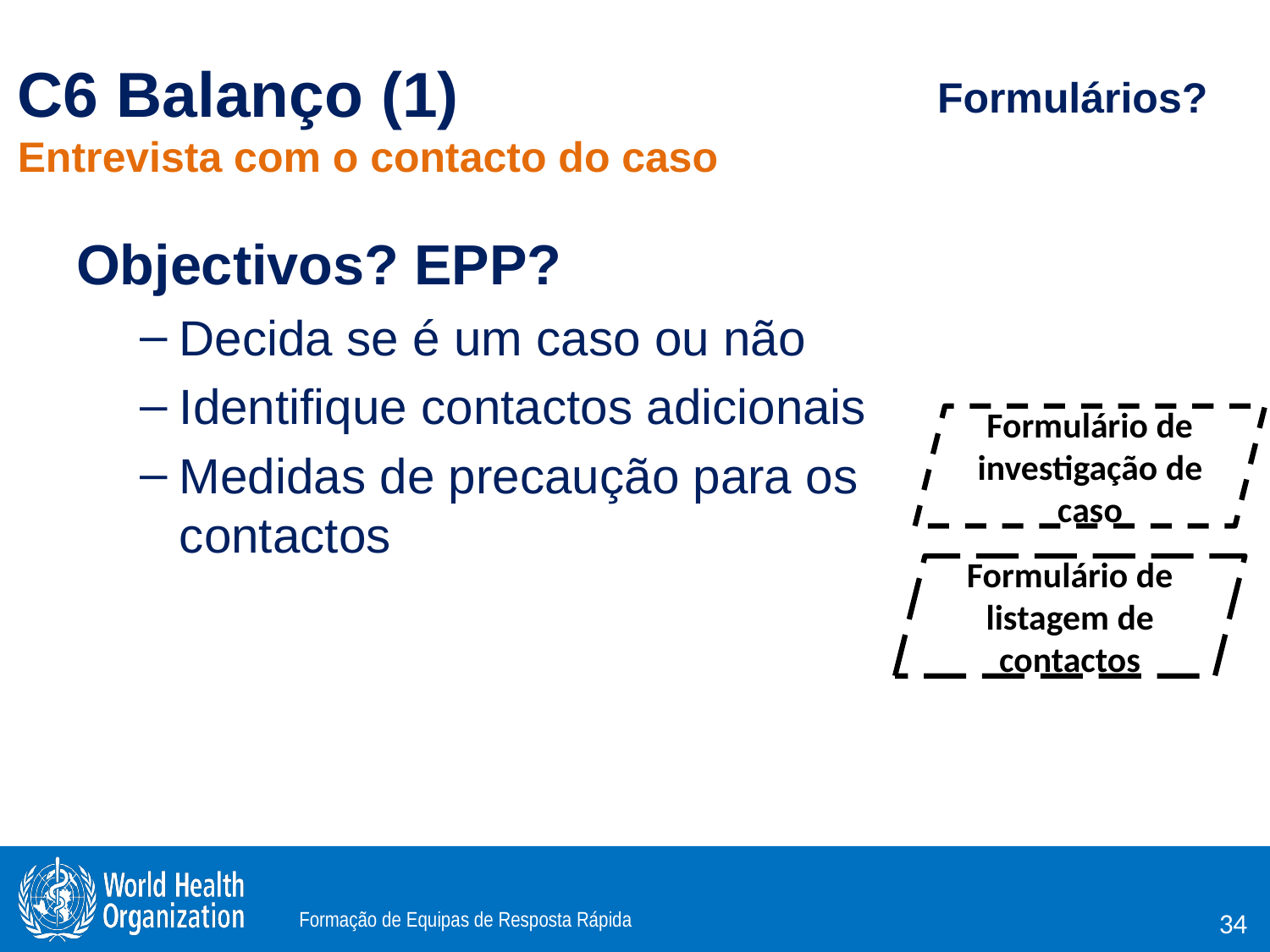

# C6 Balanço (1) Entrevista com o contacto do caso
Formulários?
Objectivos? EPP?
Decida se é um caso ou não
Identifique contactos adicionais
Medidas de precaução para os contactos
Formulário de investigação de caso
Formulário de listagem de contactos